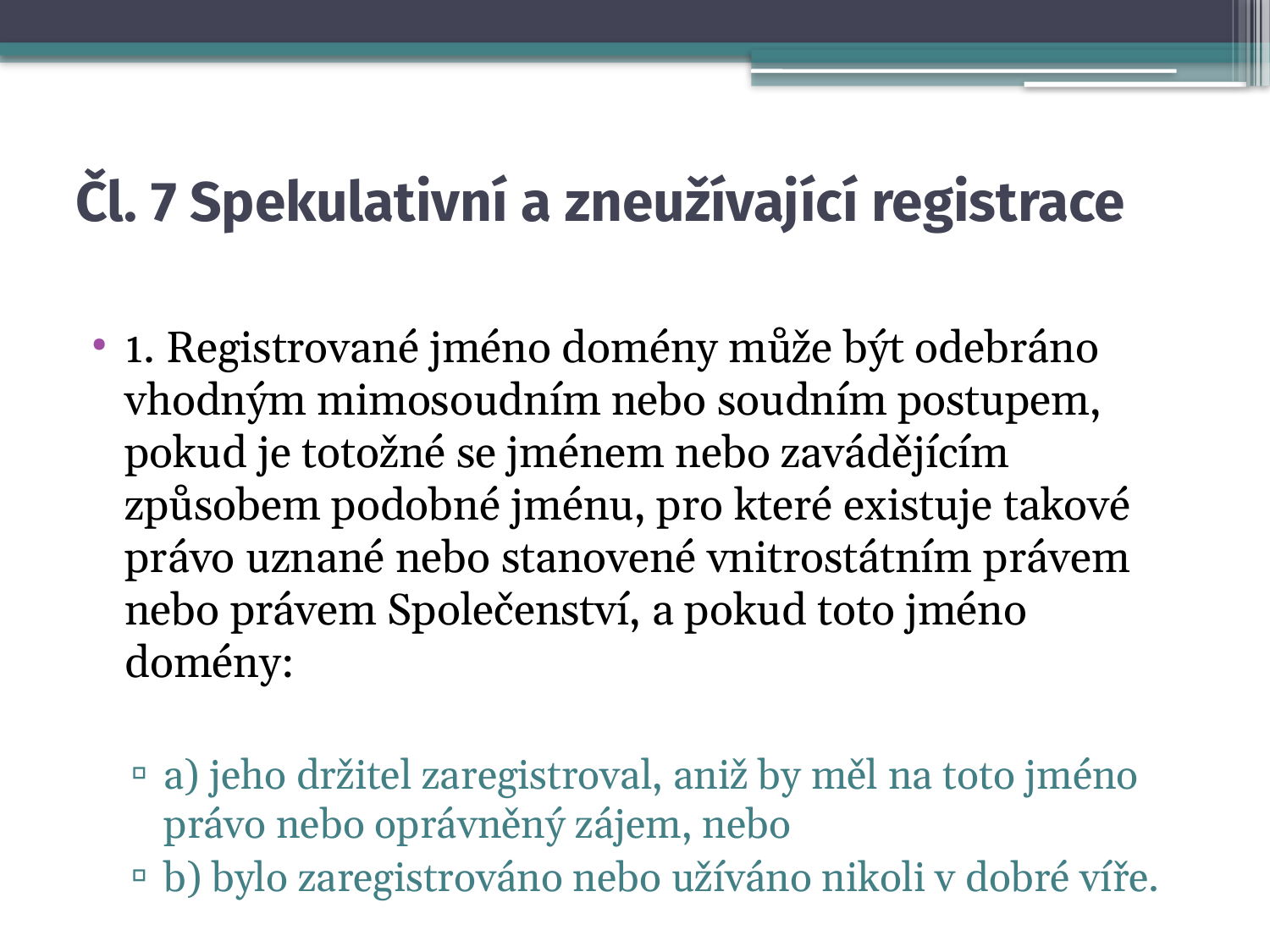

# Čl. 7 Spekulativní a zneužívající registrace
1. Registrované jméno domény může být odebráno vhodným mimosoudním nebo soudním postupem, pokud je totožné se jménem nebo zavádějícím způsobem podobné jménu, pro které existuje takové právo uznané nebo stanovené vnitrostátním právem nebo právem Společenství, a pokud toto jméno domény:

a) jeho držitel zaregistroval, aniž by měl na toto jméno právo nebo oprávněný zájem, nebo
b) bylo zaregistrováno nebo užíváno nikoli v dobré víře.